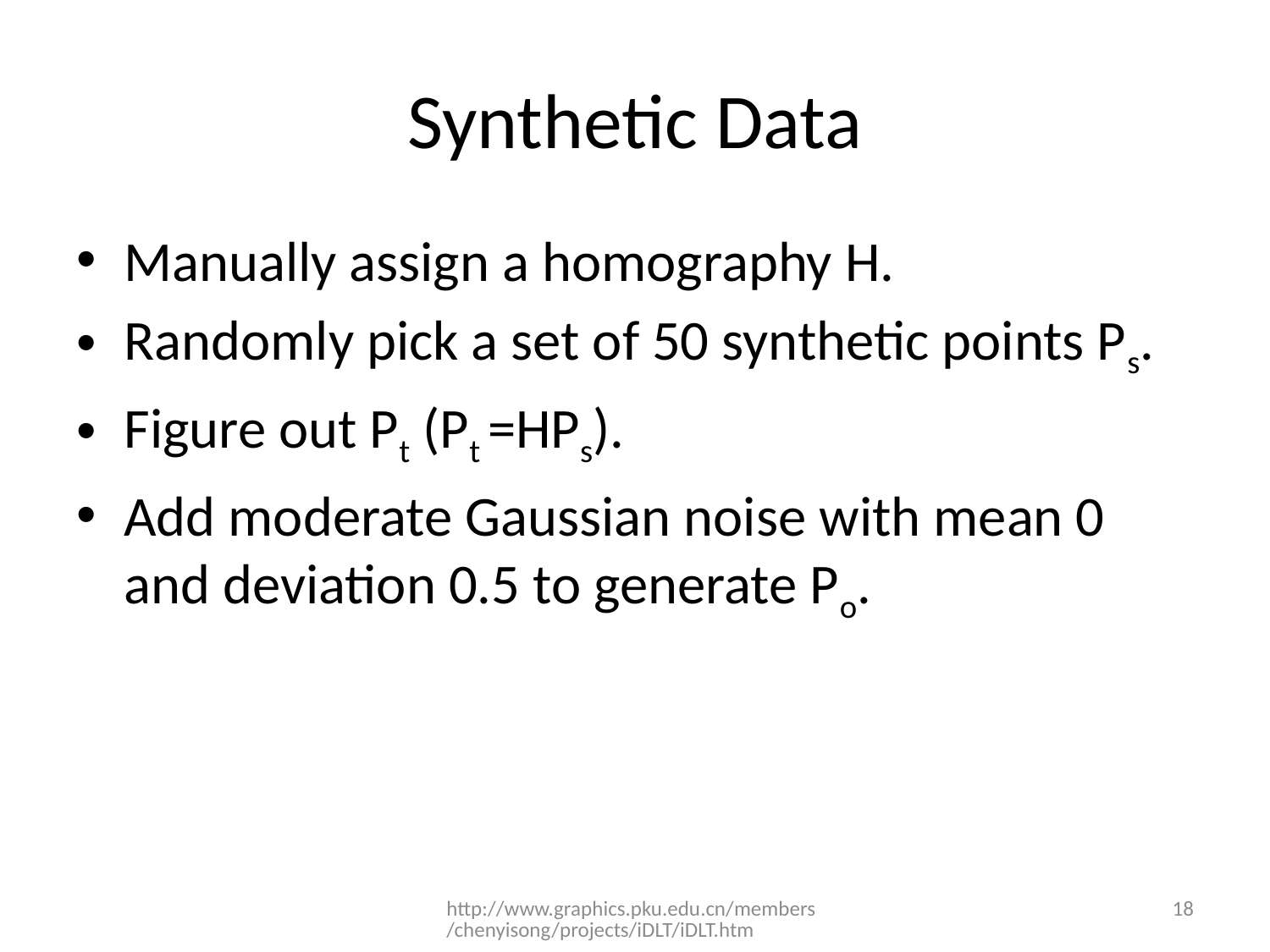

# Synthetic Data
Manually assign a homography H.
Randomly pick a set of 50 synthetic points Ps.
Figure out Pt (Pt =HPs).
Add moderate Gaussian noise with mean 0 and deviation 0.5 to generate Po.
http://www.graphics.pku.edu.cn/members/chenyisong/projects/iDLT/iDLT.htm
18